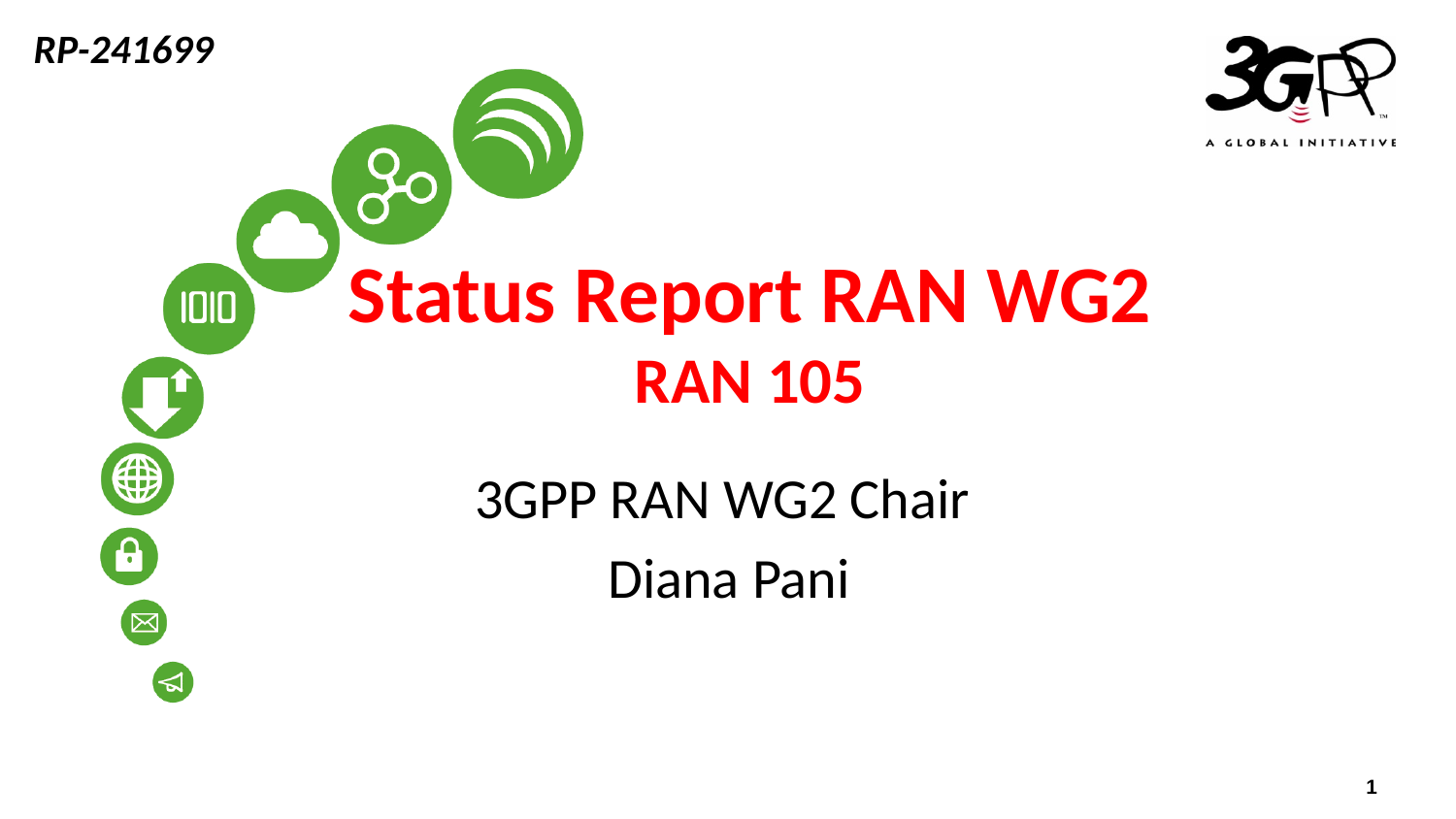

RP-241699
Status Report RAN WG2
RAN 105
3GPP RAN WG2 Chair
Diana Pani